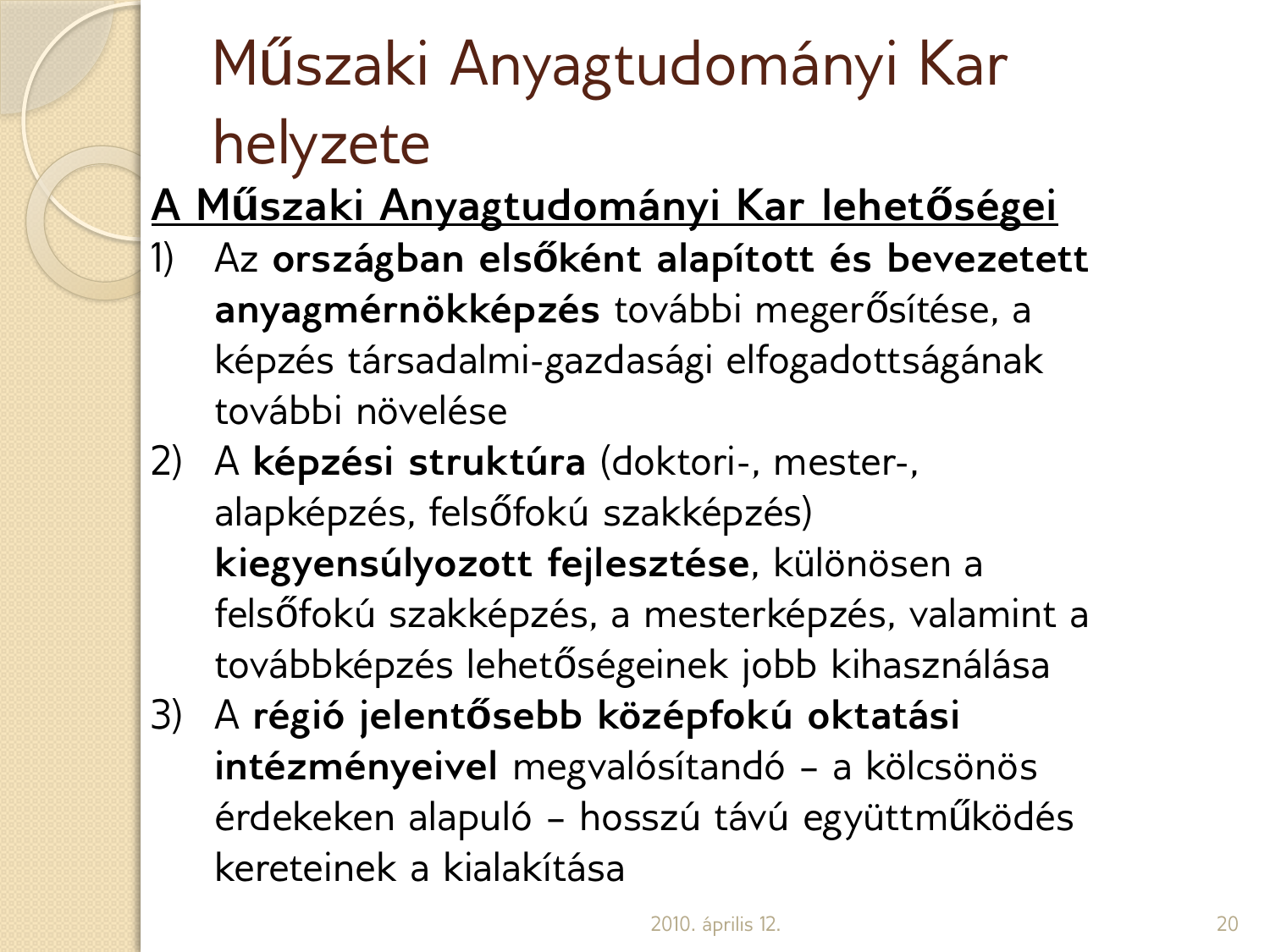

# Műszaki Anyagtudományi Kar helyzete
A Műszaki Anyagtudományi Kar lehetőségei
Az országban elsőként alapított és bevezetett anyagmérnökképzés további megerősítése, a képzés társadalmi-gazdasági elfogadottságának további növelése
A képzési struktúra (doktori-, mester-, alapképzés, felsőfokú szakképzés) kiegyensúlyozott fejlesztése, különösen a felsőfokú szakképzés, a mesterképzés, valamint a továbbképzés lehetőségeinek jobb kihasználása
A régió jelentősebb középfokú oktatási intézményeivel megvalósítandó – a kölcsönös érdekeken alapuló – hosszú távú együttműködés kereteinek a kialakítása
2010. április 12.
20